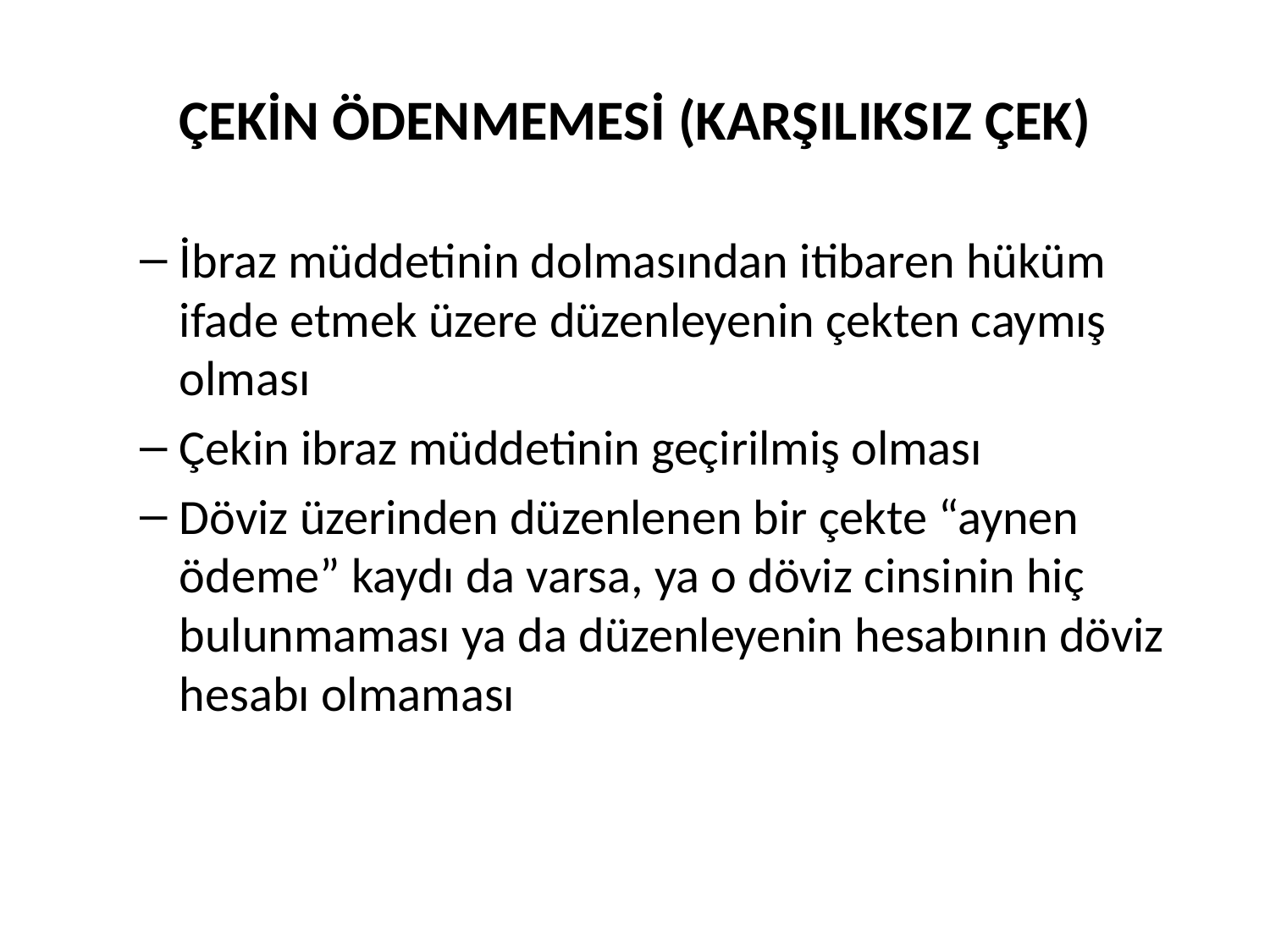

# ÇEKİN ÖDENMEMESİ (KARŞILIKSIZ ÇEK)
İbraz müddetinin dolmasından itibaren hüküm ifade etmek üzere düzenleyenin çekten caymış olması
Çekin ibraz müddetinin geçirilmiş olması
Döviz üzerinden düzenlenen bir çekte “aynen ödeme” kaydı da varsa, ya o döviz cinsinin hiç bulunmaması ya da düzenleyenin hesabının döviz hesabı olmaması